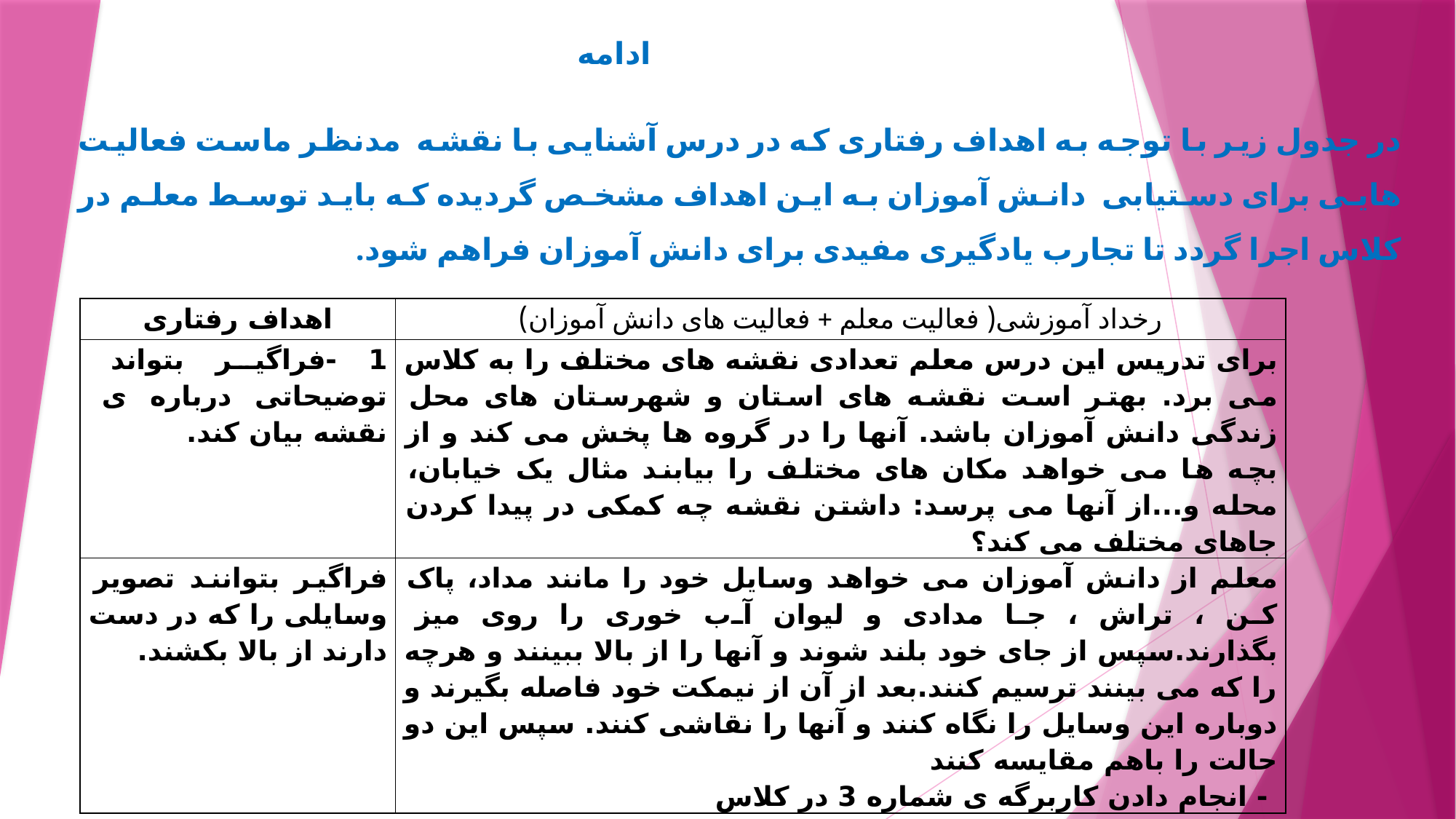

# ادامه
در جدول زیر با توجه به اهداف رفتاری که در درس آشنایی با نقشه  مدنظر ماست فعالیت هایی برای دستیابی  دانش آموزان به این اهداف مشخص گردیده که باید توسط معلم در کلاس اجرا گردد تا تجارب یادگیری مفیدی برای دانش آموزان فراهم شود.

| اهداف رفتاری | رخداد آموزشی( فعالیت معلم + فعالیت های دانش آموزان) |
| --- | --- |
| 1 -فراگیر بتواند توضیحاتی درباره ی نقشه بیان کند. | برای تدریس این درس معلم تعدادی نقشه های مختلف را به کلاس می برد. بهتر است نقشه های استان و شهرستان های محل زندگی دانش آموزان باشد. آنها را در گروه ها پخش می کند و از بچه ها می خواهد مکان های مختلف را بیابند مثال یک خیابان، محله و...از آنها می پرسد: داشتن نقشه چه کمکی در پیدا کردن جاهای مختلف می کند؟ |
| فراگیر بتوانند تصویر وسایلی را که در دست دارند از بالا بکشند. | معلم از دانش آموزان می خواهد وسایل خود را مانند مداد، پاک کن ، تراش ، جا مدادی و لیوان آب خوری را روی میز بگذارند.سپس از جای خود بلند شوند و آنها را از بالا ببینند و هرچه را که می بینند ترسیم کنند.بعد از آن از نیمکت خود فاصله بگیرند و دوباره این وسایل را نگاه کنند و آنها را نقاشی کنند. سپس این دو حالت را باهم مقایسه کنند - انجام دادن کاربرگه ی شماره 3 در کلاس |